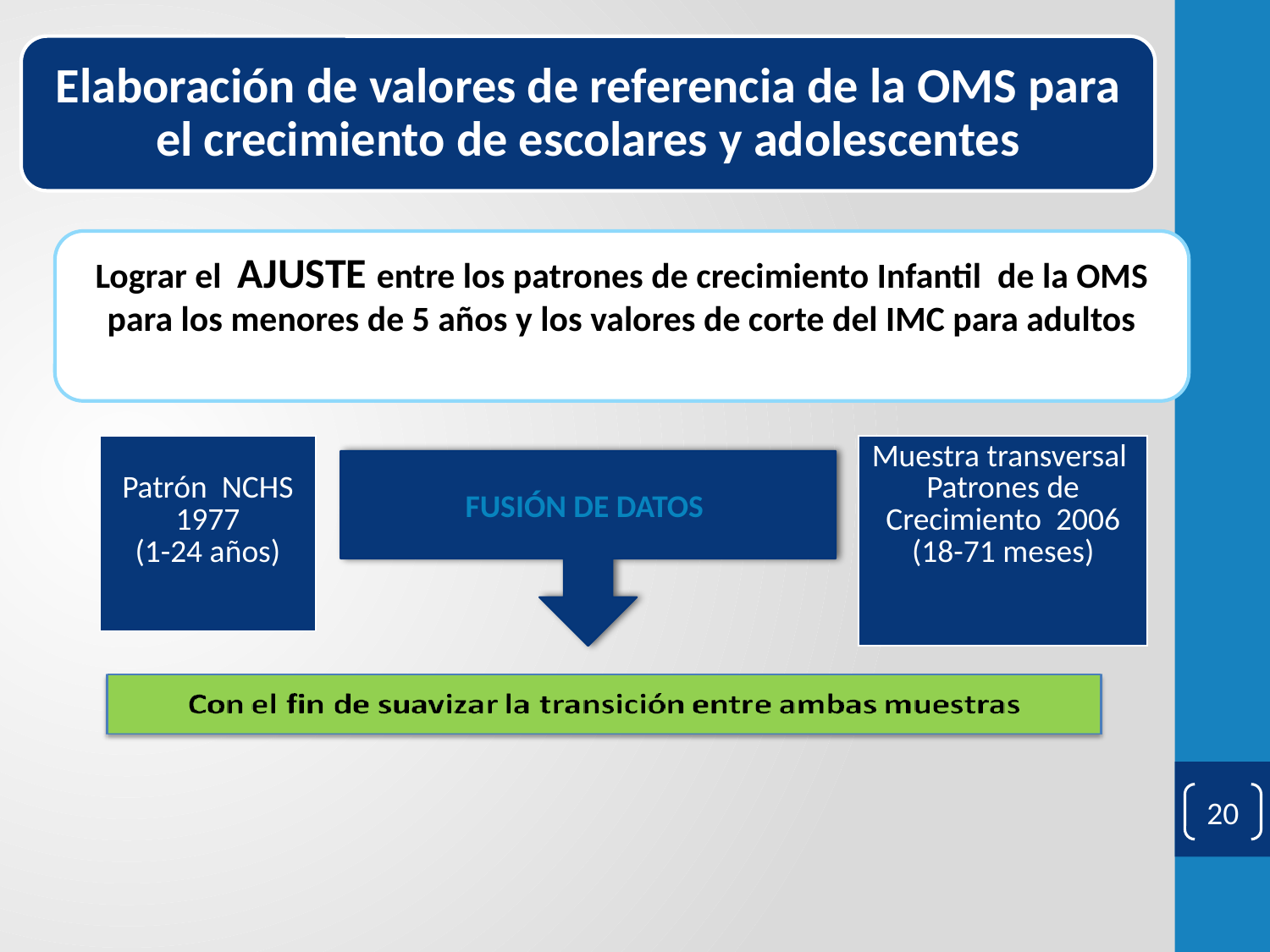

Elaboración de valores de referencia de la OMS para el crecimiento de escolares y adolescentes
20
Lograr el  AJUSTE entre los patrones de crecimiento Infantil  de la OMS para los menores de 5 años y los valores de corte del IMC para adultos
| Patrón NCHS 1977 (1-24 años) |
| --- |
| Muestra transversal Patrones de Crecimiento 2006 (18-71 meses) |
| --- |
FUSIÓN DE DATOS